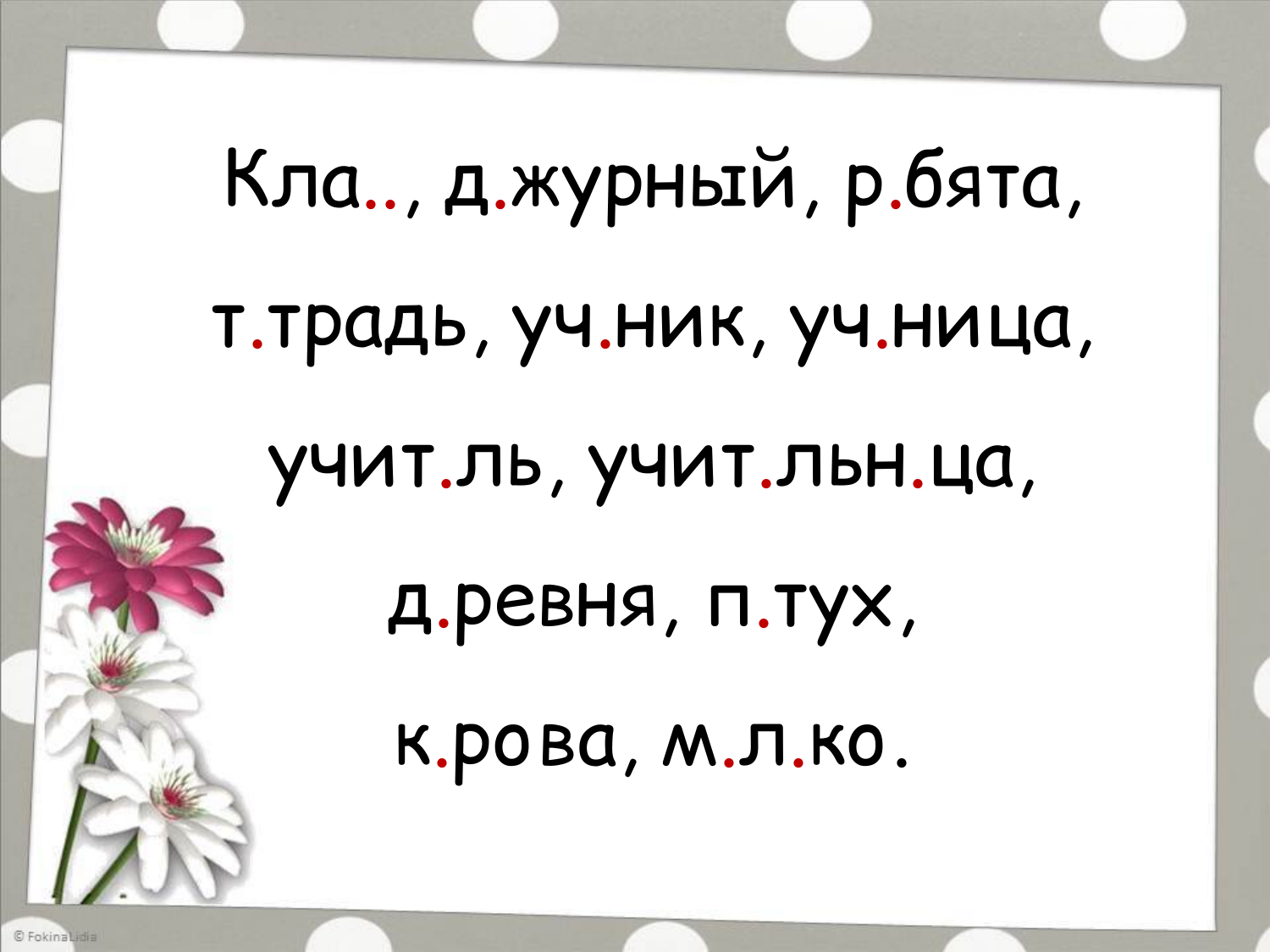

Кла.., д.журный, р.бята,
т.традь, уч.ник, уч.ница,
учит.ль, учит.льн.ца,
д.ревня, п.тух,
к.рова, м.л.ко.